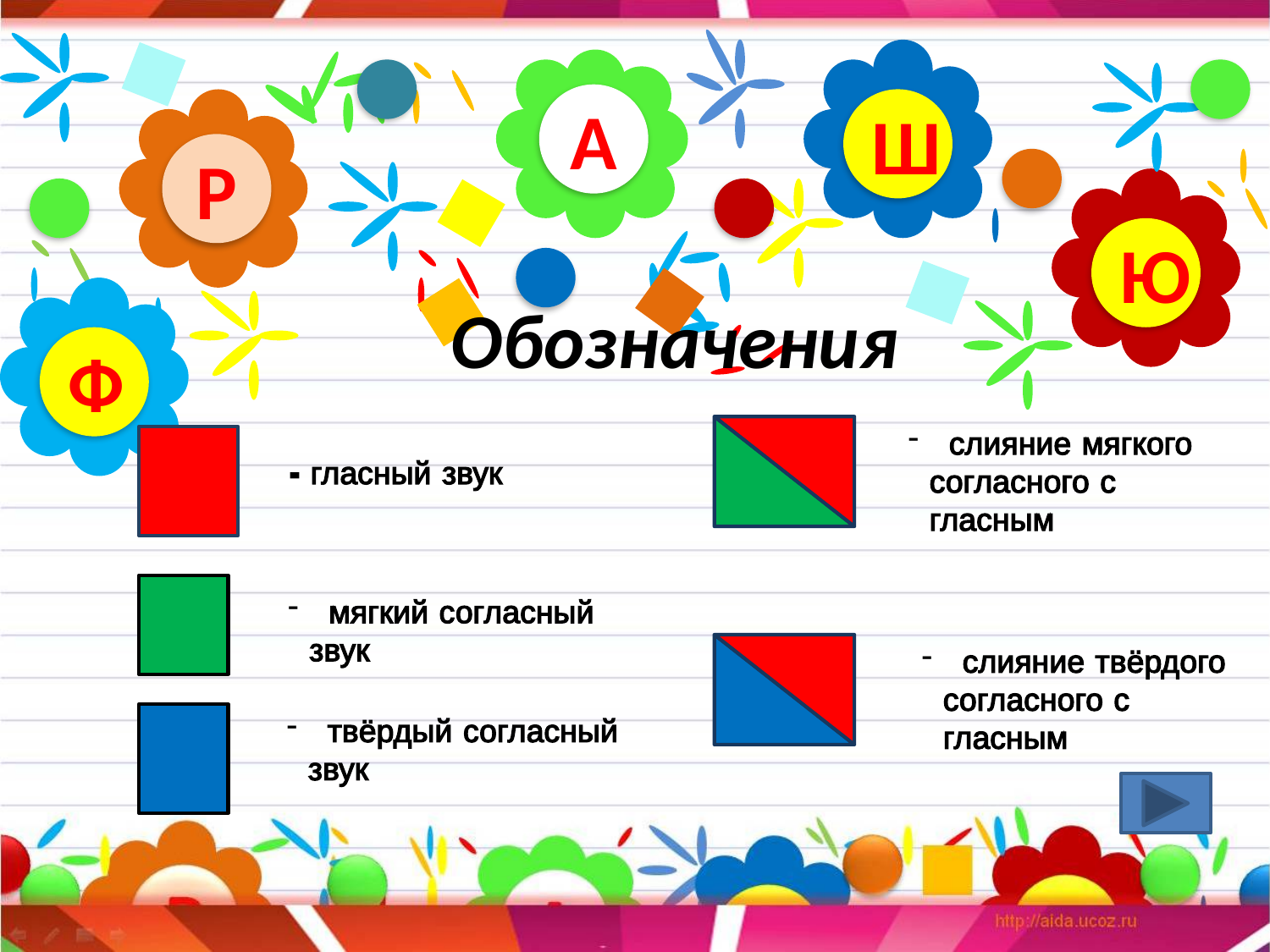

А
Ш

Р

Ю

# Обозначения

Ф

 слияние мягкого
  согласного с
  гласным

- гласный звук

 мягкий согласный
  звук

 слияние твёрдого
  согласного с
  гласным

 твёрдый согласный
  звук